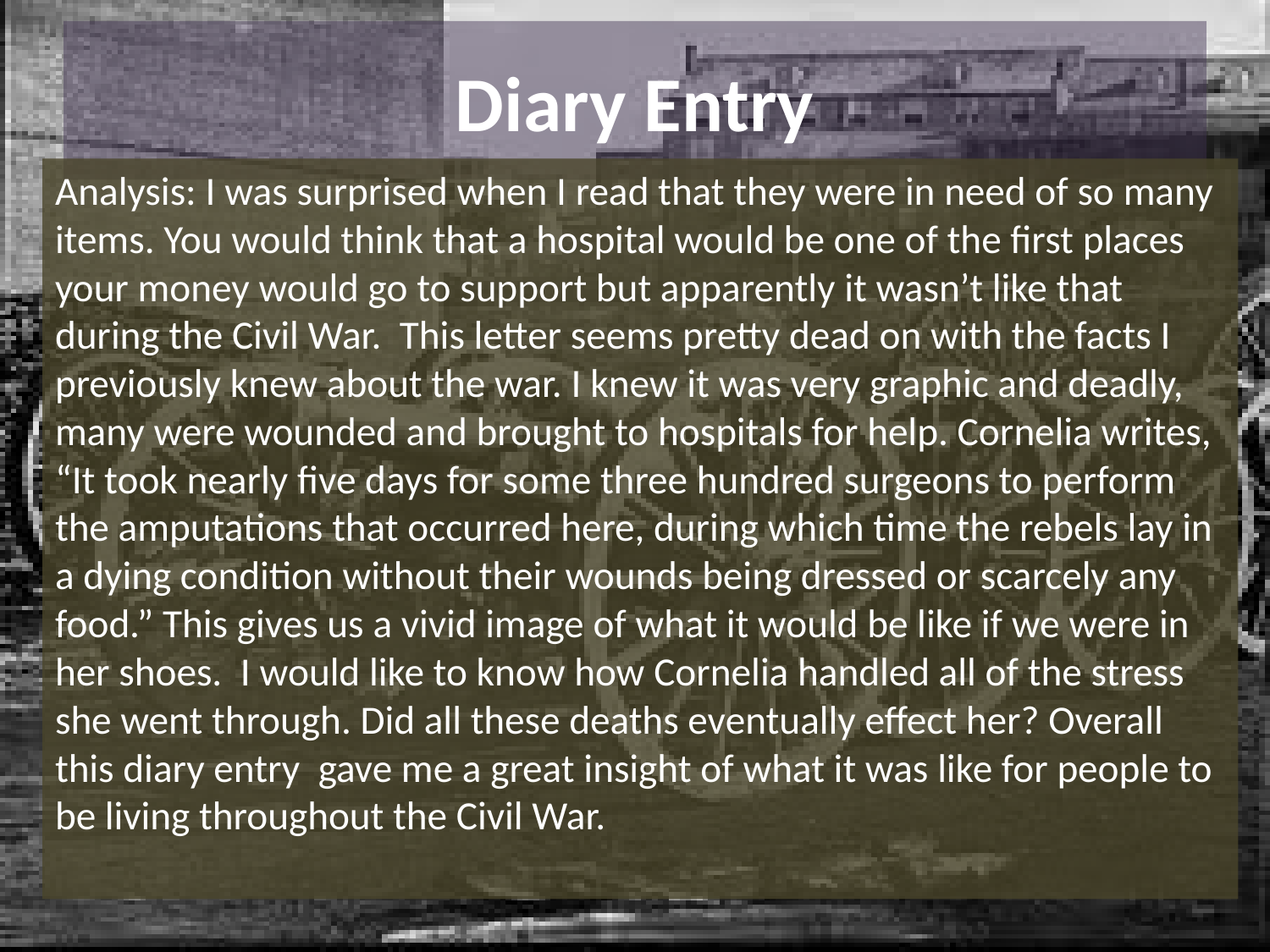

# Diary Entry
Analysis: I was surprised when I read that they were in need of so many items. You would think that a hospital would be one of the first places your money would go to support but apparently it wasn’t like that during the Civil War.  This letter seems pretty dead on with the facts I previously knew about the war. I knew it was very graphic and deadly, many were wounded and brought to hospitals for help. Cornelia writes, “It took nearly five days for some three hundred surgeons to perform the amputations that occurred here, during which time the rebels lay in a dying condition without their wounds being dressed or scarcely any food.” This gives us a vivid image of what it would be like if we were in her shoes.  I would like to know how Cornelia handled all of the stress she went through. Did all these deaths eventually effect her? Overall this diary entry  gave me a great insight of what it was like for people to be living throughout the Civil War.